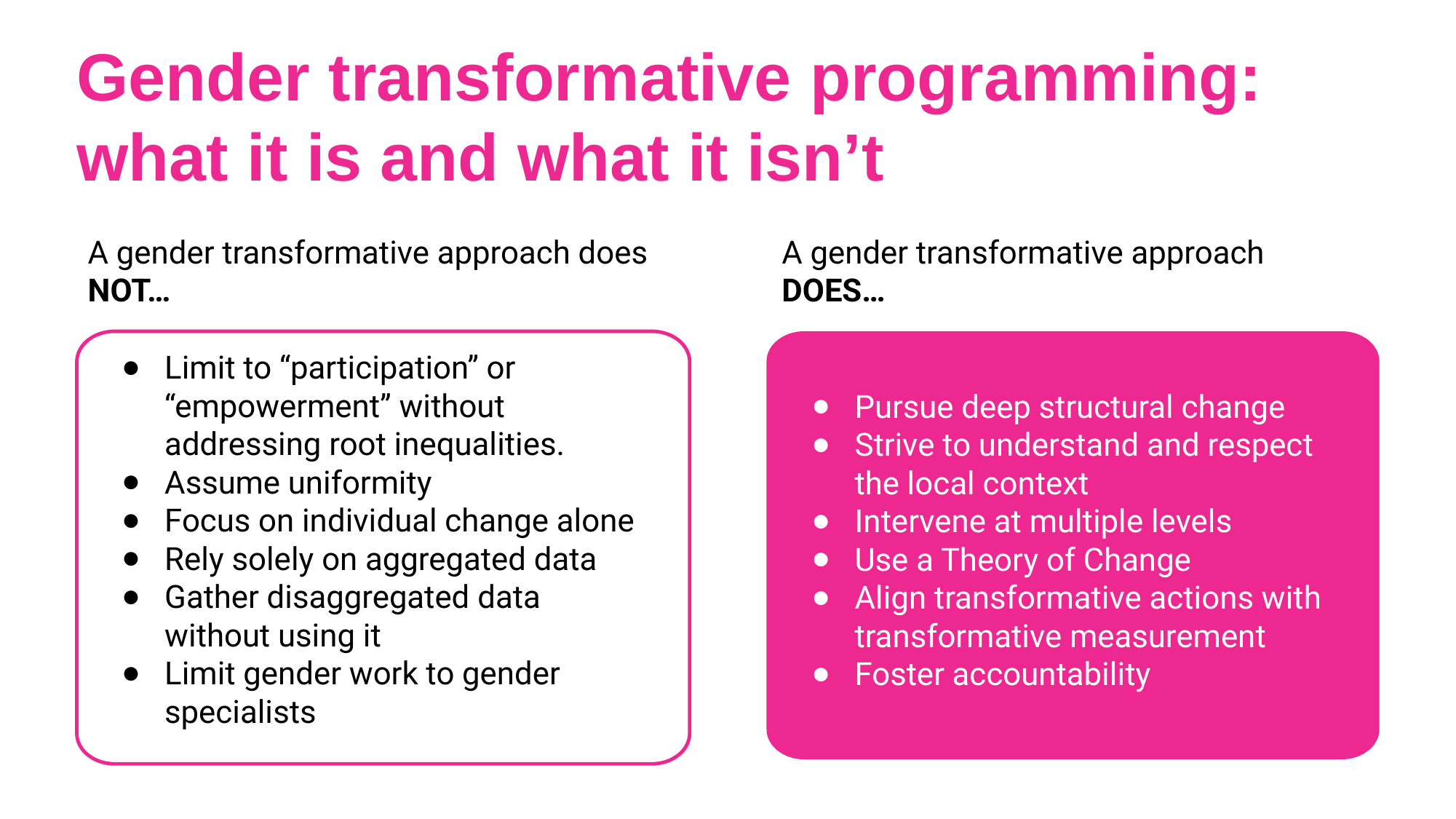

# Gender transformative programming: what it is and what it isn’t
A gender transformative approach does NOT…
A gender transformative approach DOES…

Limit to “participation” or “empowerment” without addressing root inequalities.
Assume uniformity
Focus on individual change alone
Rely solely on aggregated data
Gather disaggregated data without using it
Limit gender work to gender specialists
Pursue deep structural change
Strive to understand and respect the local context
Intervene at multiple levels
Use a Theory of Change
Align transformative actions with transformative measurement
Foster accountability